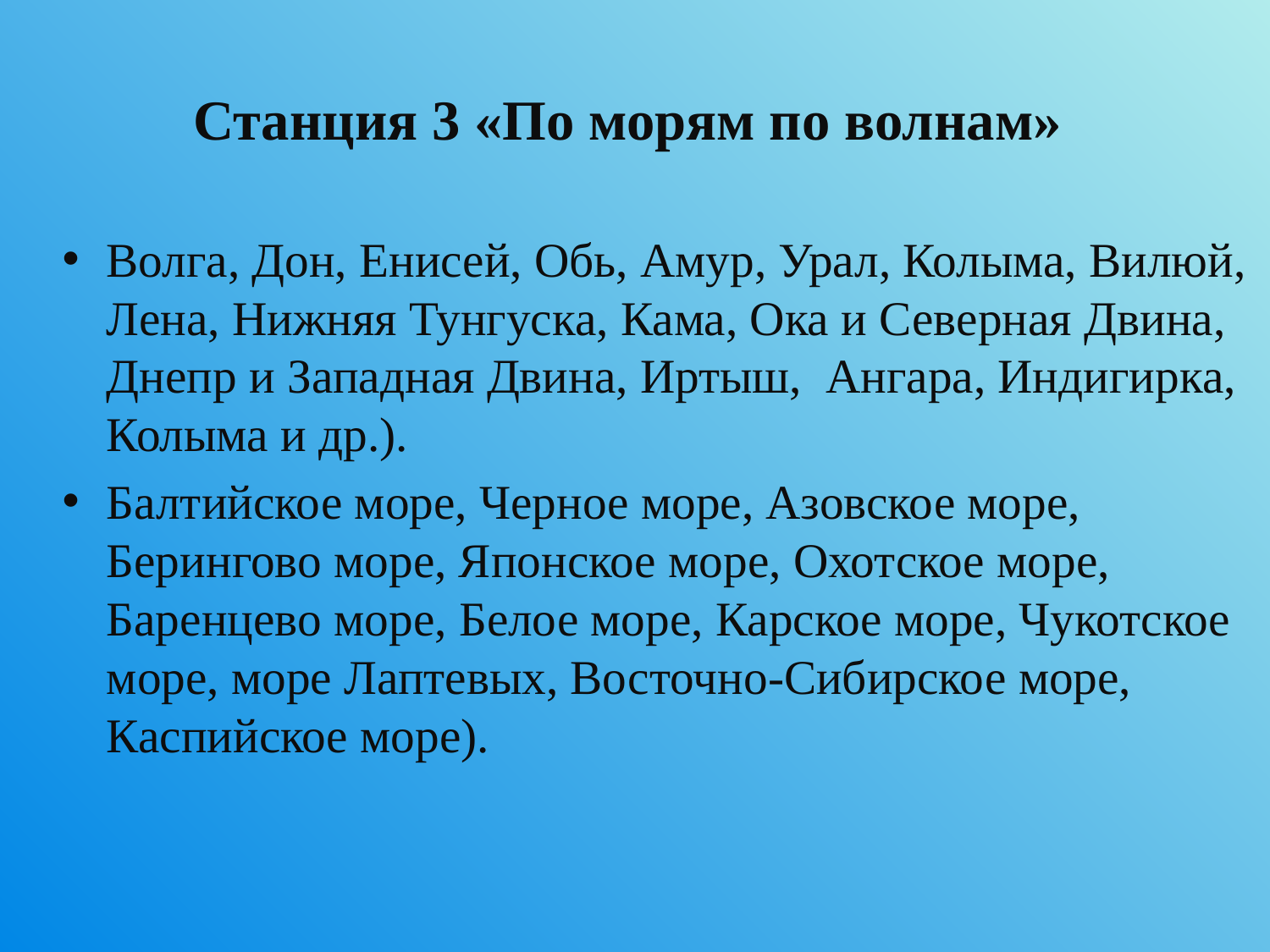

# Станция 3 «По морям по волнам»
Волга, Дон, Енисей, Обь, Амур, Урал, Колыма, Вилюй, Лена, Нижняя Тунгуска, Кама, Ока и Северная Двина, Днепр и Западная Двина, Иртыш,  Ангара, Индигирка, Колыма и др.).
Балтийское море, Черное море, Азовское море, Берингово море, Японское море, Охотское море, Баренцево море, Белое море, Карское море, Чукотское море, море Лаптевых, Восточно-Сибирское море, Каспийское море).